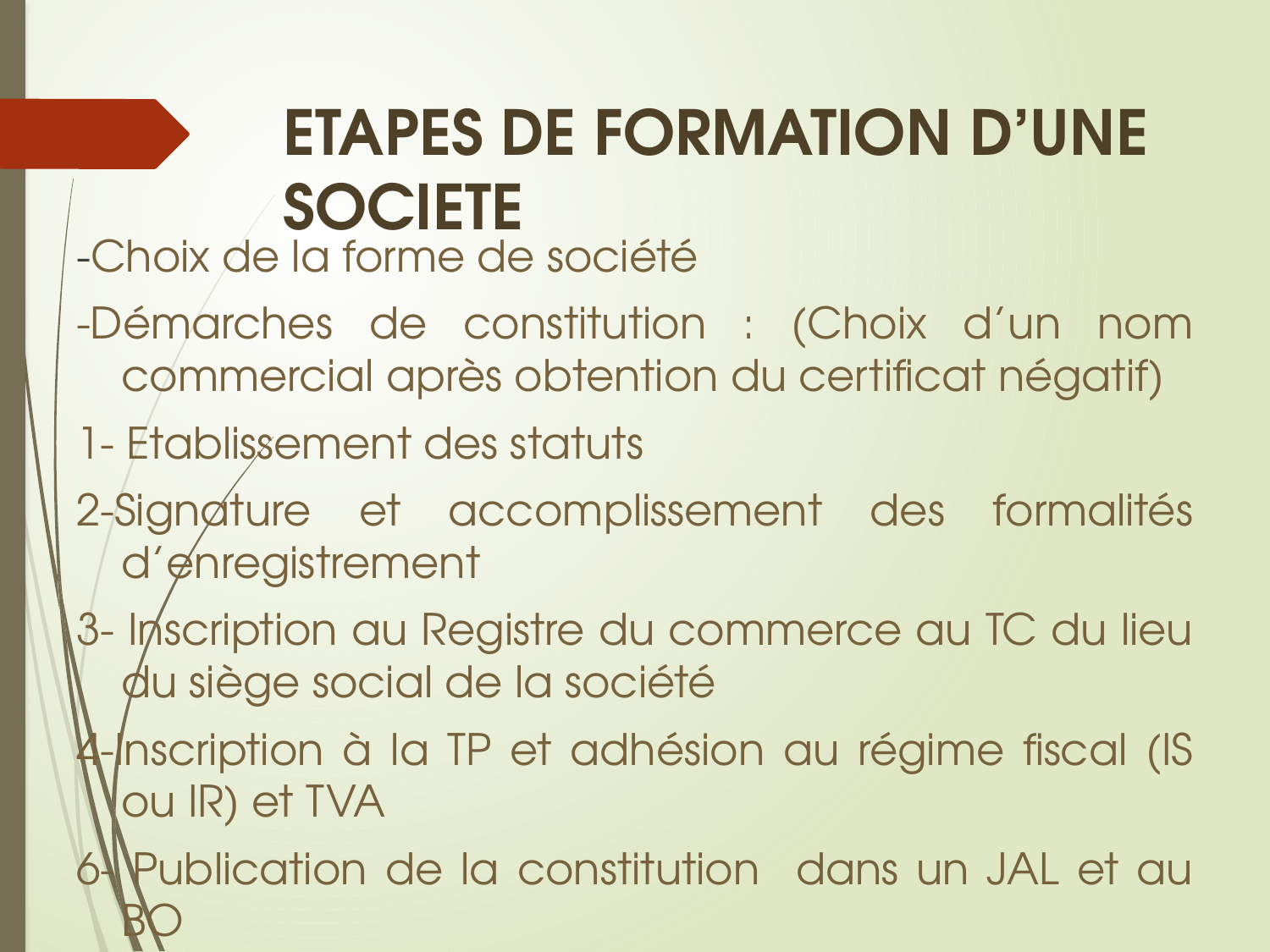

# ETAPES DE FORMATION D’UNE SOCIETE
-Choix de la forme de société
-Démarches de constitution : (Choix d’un nom commercial après obtention du certificat négatif)
1- Etablissement des statuts
2-Signature et accomplissement des formalités d’enregistrement
3- Inscription au Registre du commerce au TC du lieu du siège social de la société
4-Inscription à la TP et adhésion au régime fiscal (IS ou IR) et TVA
6- Publication de la constitution  dans un JAL et au BO